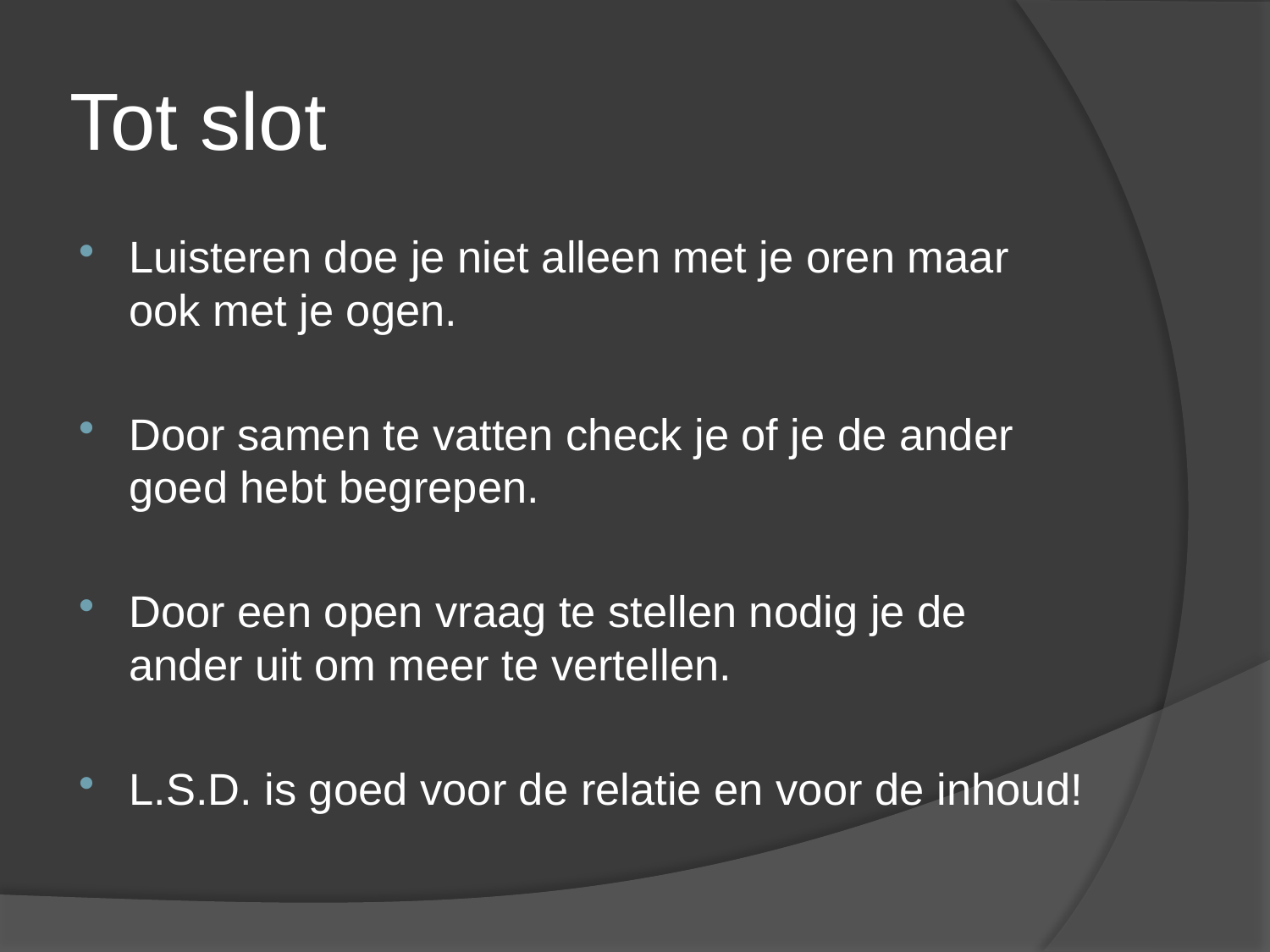

# Tot slot
Luisteren doe je niet alleen met je oren maar ook met je ogen.

Door samen te vatten check je of je de ander goed hebt begrepen.

Door een open vraag te stellen nodig je de ander uit om meer te vertellen.

L.S.D. is goed voor de relatie en voor de inhoud!